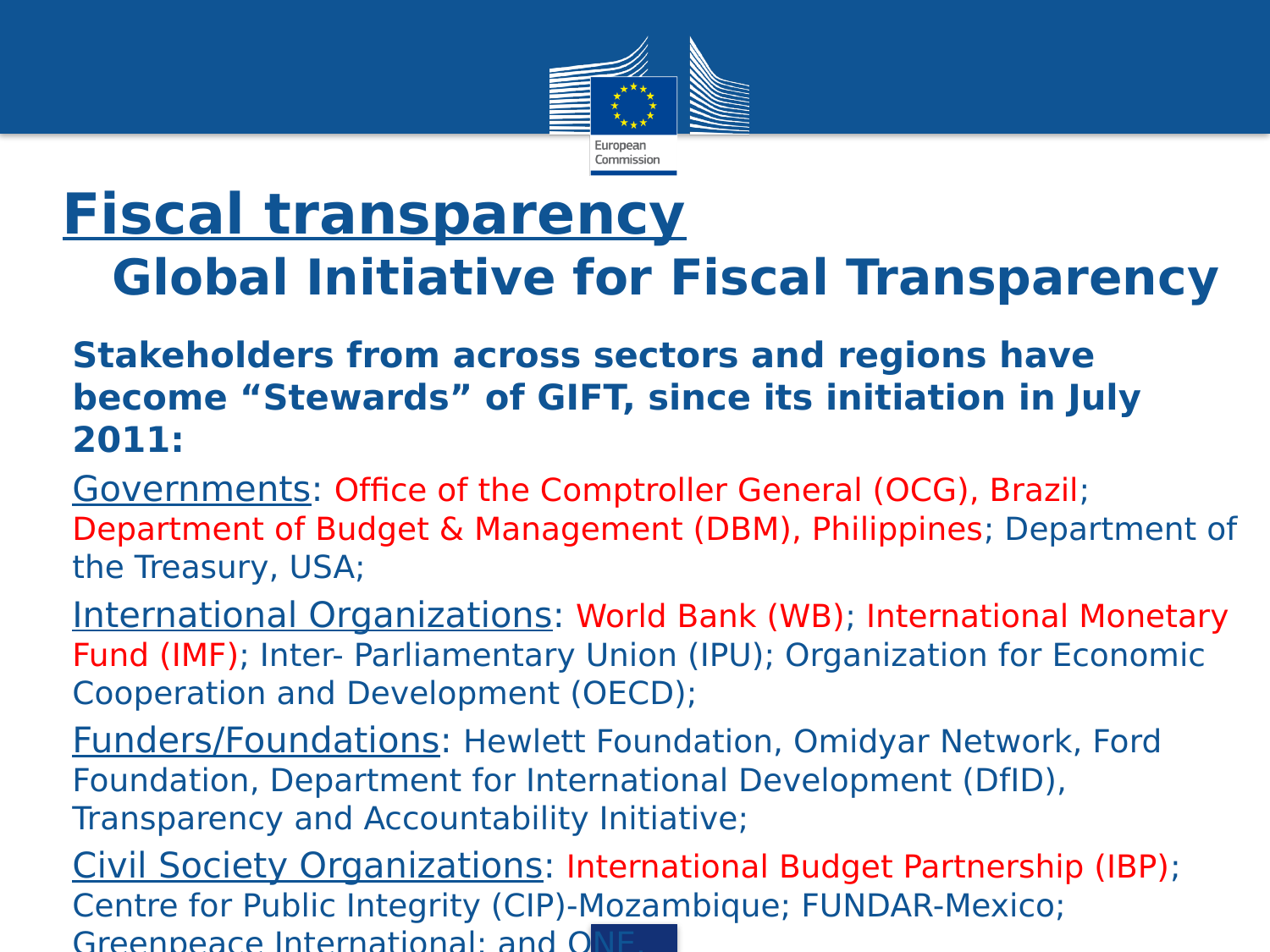

# Fiscal transparency Global Initiative for Fiscal Transparency
Stakeholders from across sectors and regions have become “Stewards” of GIFT, since its initiation in July 2011:
Governments: Ofﬁce of the Comptroller General (OCG), Brazil; Department of Budget & Management (DBM), Philippines; Department of the Treasury, USA;
International Organizations: World Bank (WB); International Monetary Fund (IMF); Inter- Parliamentary Union (IPU); Organization for Economic Cooperation and Development (OECD);
Funders/Foundations: Hewlett Foundation, Omidyar Network, Ford Foundation, Department for International Development (DfID), Transparency and Accountability Initiative;
Civil Society Organizations: International Budget Partnership (IBP); Centre for Public Integrity (CIP)-Mozambique; FUNDAR-Mexico; Greenpeace International; and ONE.